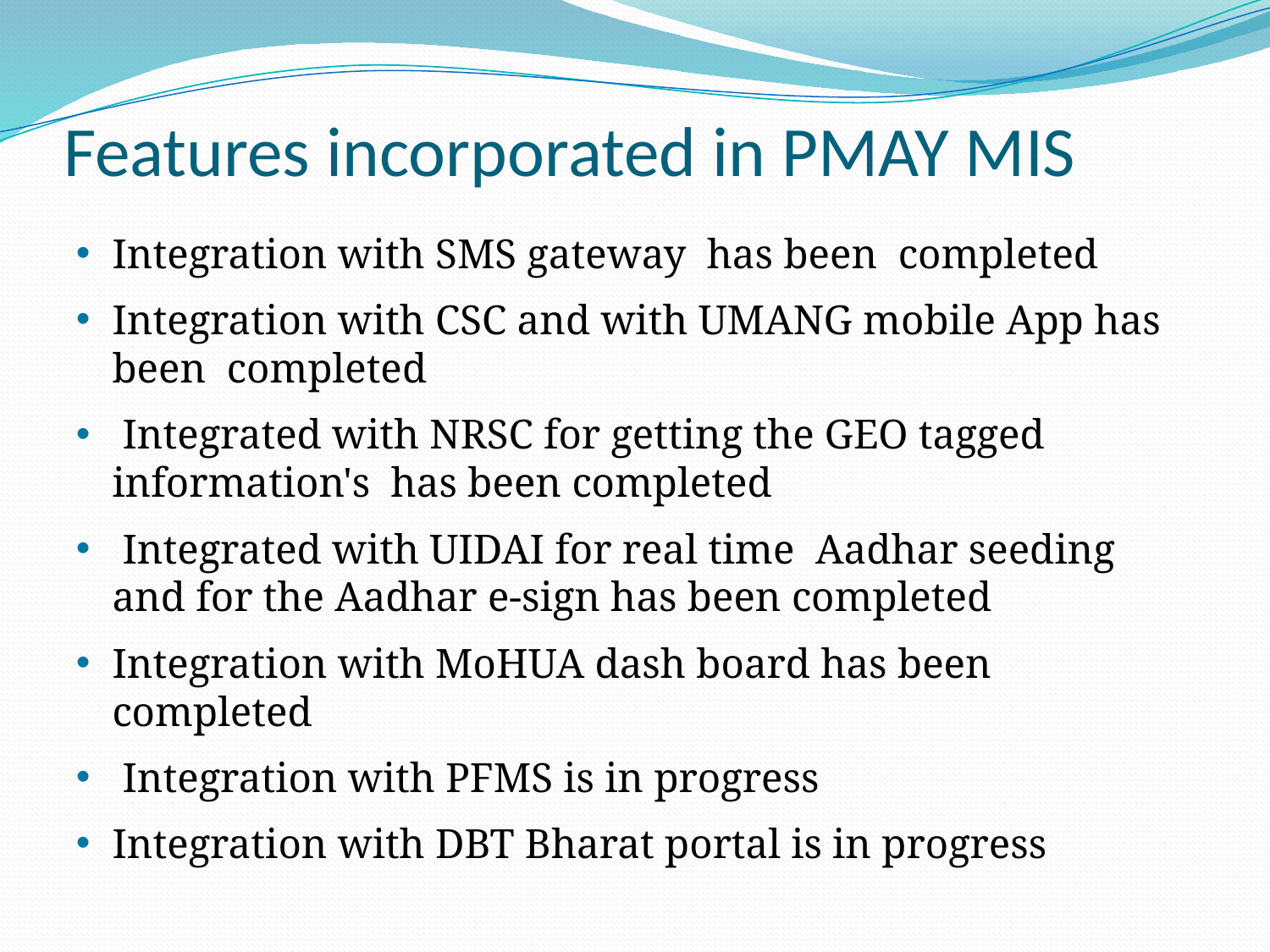

# Features incorporated in PMAY MIS
Integration with SMS gateway  has been  completed
Integration with CSC and with UMANG mobile App has been  completed
 Integrated with NRSC for getting the GEO tagged information's  has been completed
 Integrated with UIDAI for real time  Aadhar seeding and for the Aadhar e-sign has been completed
Integration with MoHUA dash board has been completed
 Integration with PFMS is in progress
Integration with DBT Bharat portal is in progress